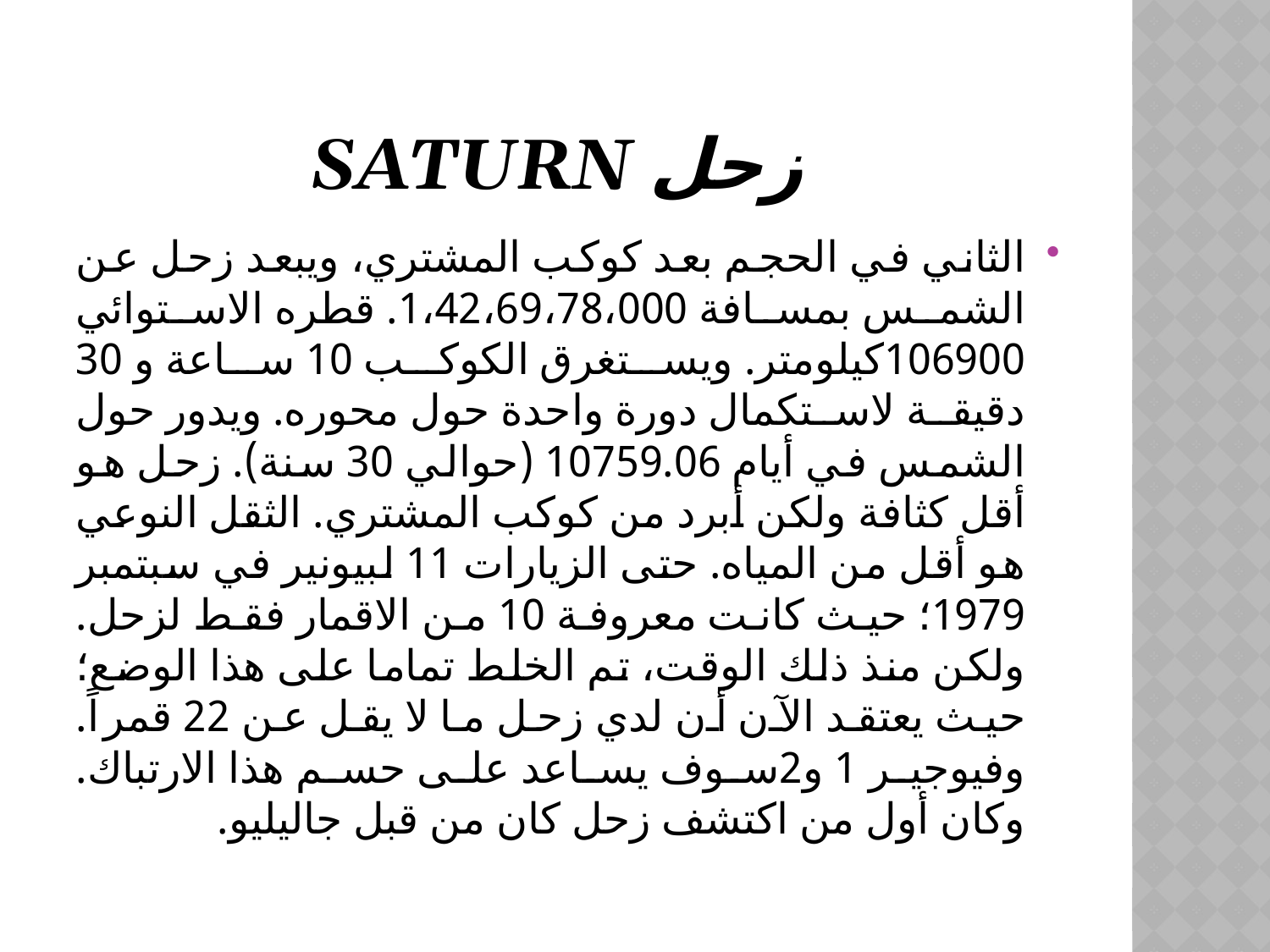

# Saturn زحل
الثاني في الحجم بعد كوكب المشتري، ويبعد زحل عن الشمس بمسافة 1،42،69،78،000. قطره الاستوائي 106900كيلومتر. ويستغرق الكوكب 10 ساعة و 30 دقيقة لاستكمال دورة واحدة حول محوره. ويدور حول الشمس في أيام 10759.06 (حوالي 30 سنة). زحل هو أقل كثافة ولكن أبرد من كوكب المشتري. الثقل النوعي هو أقل من المياه. حتى الزيارات 11 لبيونير في سبتمبر 1979؛ حيث كانت معروفة 10 من الاقمار فقط لزحل. ولكن منذ ذلك الوقت، تم الخلط تماما على هذا الوضع؛ حيث يعتقد الآن أن لدي زحل ما لا يقل عن 22 قمراً. وفيوجير 1 و2سوف يساعد على حسم هذا الارتباك. وكان أول من اكتشف زحل كان من قبل جاليليو.